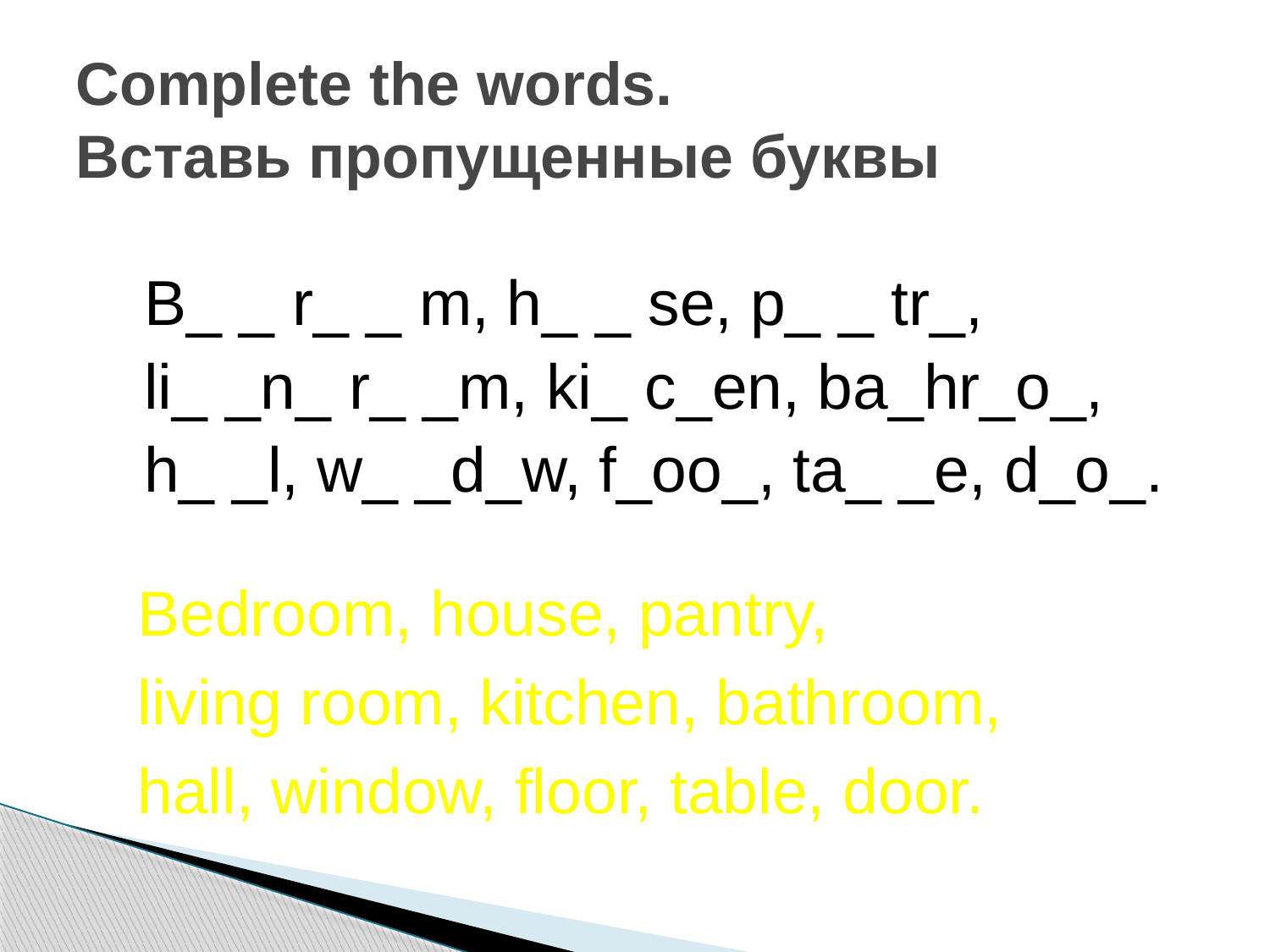

# Complete the words. Вставь пропущенные буквы
B_ _ r_ _ m, h_ _ se, p_ _ tr_,
li_ _n_ r_ _m, ki_ c_en, ba_hr_o_,
h_ _l, w_ _d_w, f_oo_, ta_ _e, d_o_.
Bedroom, house, pantry,
living room, kitchen, bathroom,
hall, window, floor, table, door.